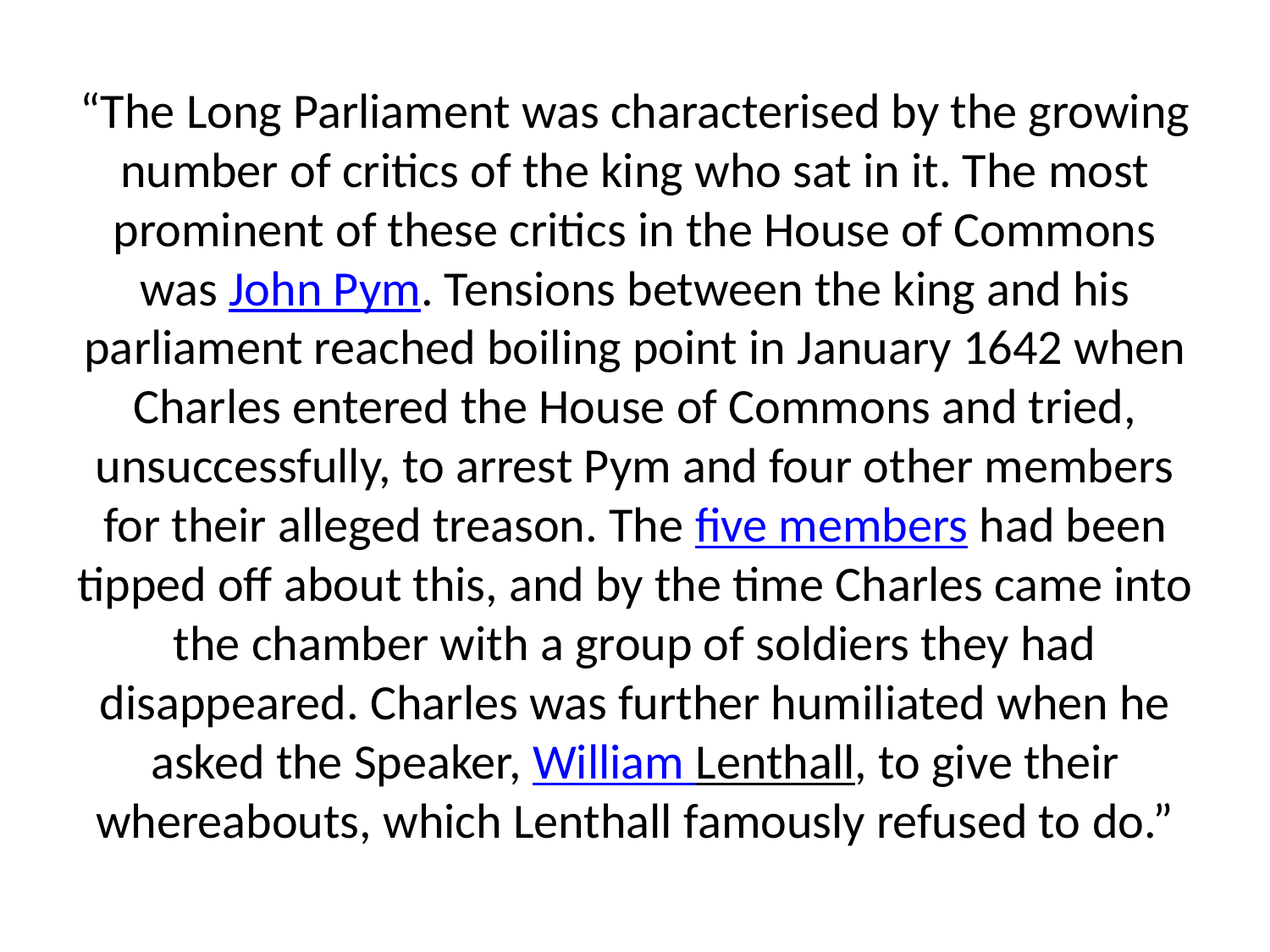

# “The Long Parliament was characterised by the growing number of critics of the king who sat in it. The most prominent of these critics in the House of Commons was John Pym. Tensions between the king and his parliament reached boiling point in January 1642 when Charles entered the House of Commons and tried, unsuccessfully, to arrest Pym and four other members for their alleged treason. The five members had been tipped off about this, and by the time Charles came into the chamber with a group of soldiers they had disappeared. Charles was further humiliated when he asked the Speaker, William Lenthall, to give their whereabouts, which Lenthall famously refused to do.”